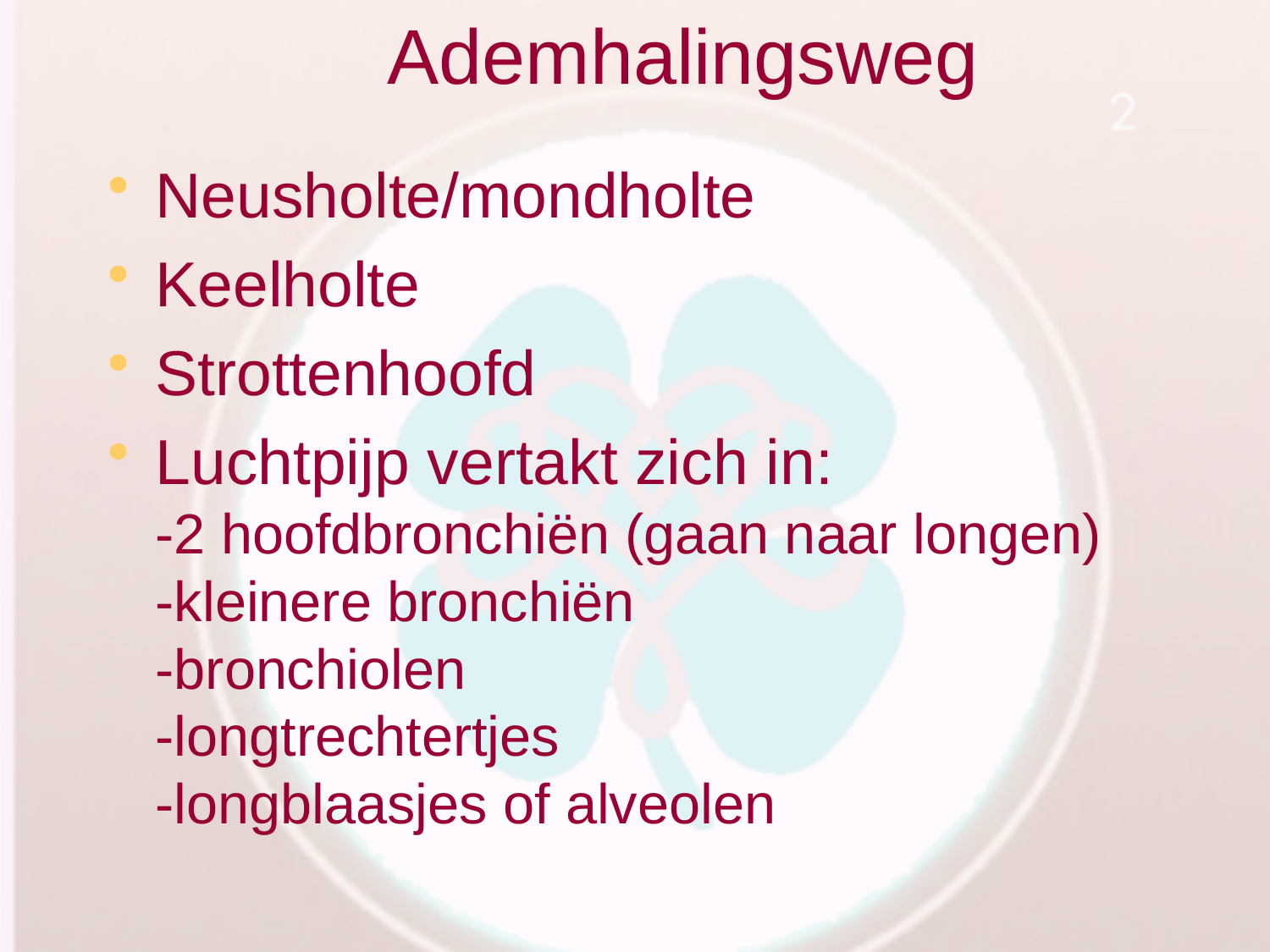

# Ademhalingsweg
Neusholte/mondholte
Keelholte
Strottenhoofd
Luchtpijp vertakt zich in:
-2 hoofdbronchiën (gaan naar longen)
-kleinere bronchiën
-bronchiolen
-longtrechtertjes
-longblaasjes of alveolen